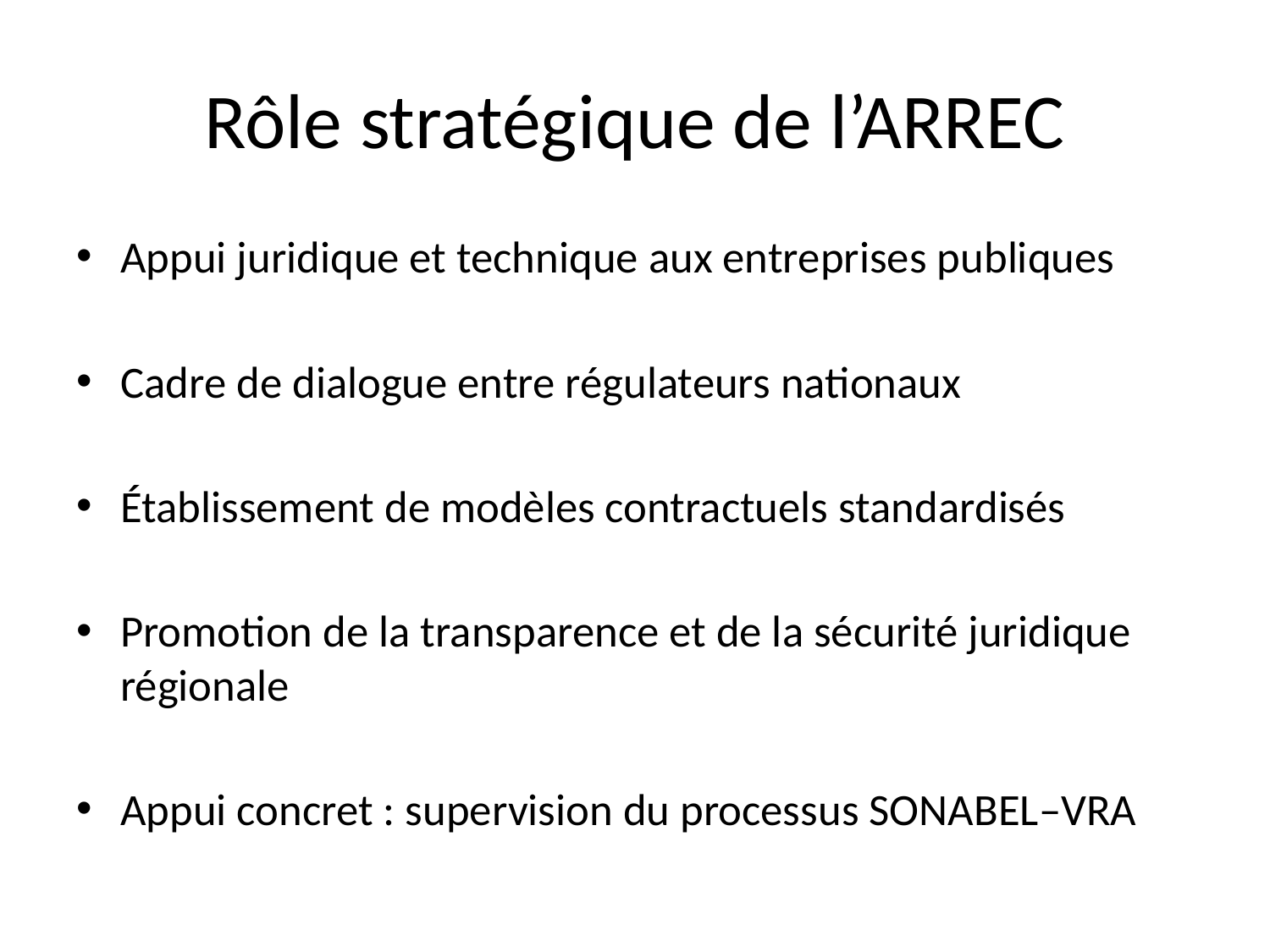

# Rôle stratégique de l’ARREC
Appui juridique et technique aux entreprises publiques

Cadre de dialogue entre régulateurs nationaux

Établissement de modèles contractuels standardisés

Promotion de la transparence et de la sécurité juridique régionale

Appui concret : supervision du processus SONABEL–VRA